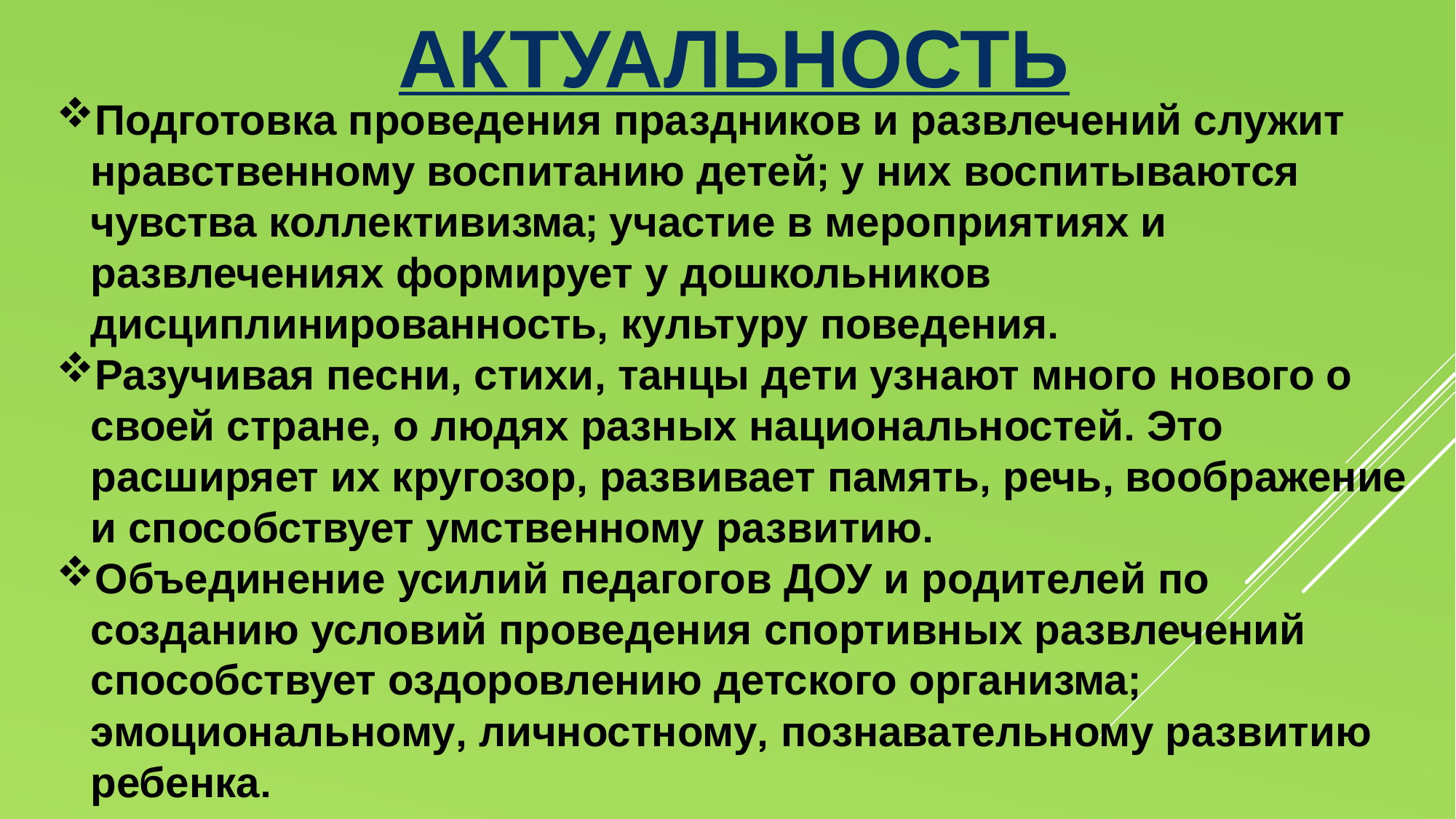

АКТУАЛЬНОСТЬ

Подготовка проведения праздников и развлечений служит нравственному воспитанию детей; у них воспитываются чувства коллективизма; участие в мероприятиях и развлечениях формирует у дошкольников дисциплинированность, культуру поведения.
Разучивая песни, стихи, танцы дети узнают много нового о своей стране, о людях разных национальностей. Это расширяет их кругозор, развивает память, речь, воображение и способствует умственному развитию.
Объединение усилий педагогов ДОУ и родителей по созданию условий проведения спортивных развлечений способствует оздоровлению детского организма; эмоциональному, личностному, познавательному развитию ребенка.